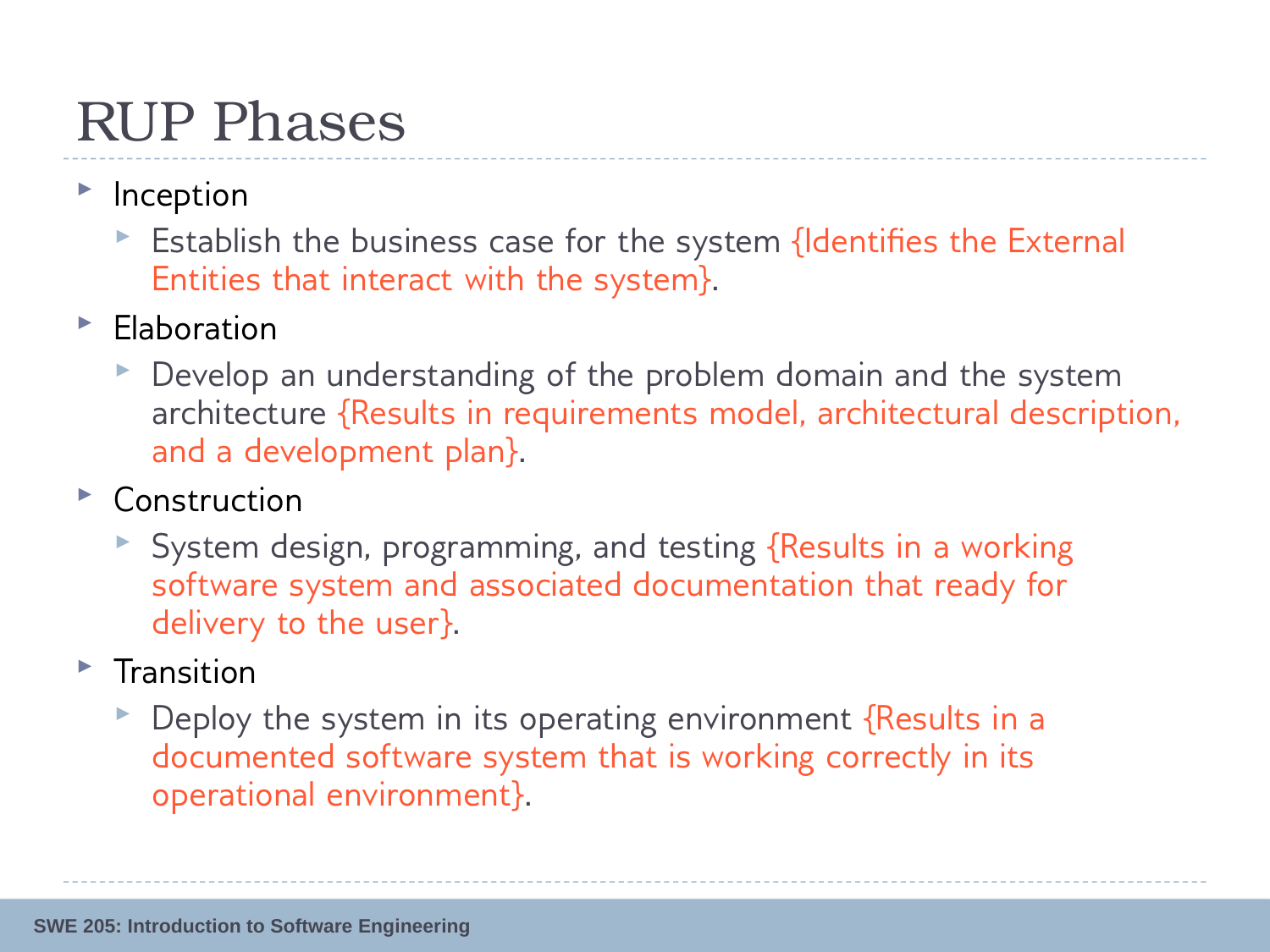

# RUP Phases
Inception
Establish the business case for the system {Identifies the External Entities that interact with the system}.
Elaboration
Develop an understanding of the problem domain and the system architecture {Results in requirements model, architectural description, and a development plan}.
Construction
System design, programming, and testing {Results in a working software system and associated documentation that ready for delivery to the user}.
Transition
Deploy the system in its operating environment {Results in a documented software system that is working correctly in its operational environment}.